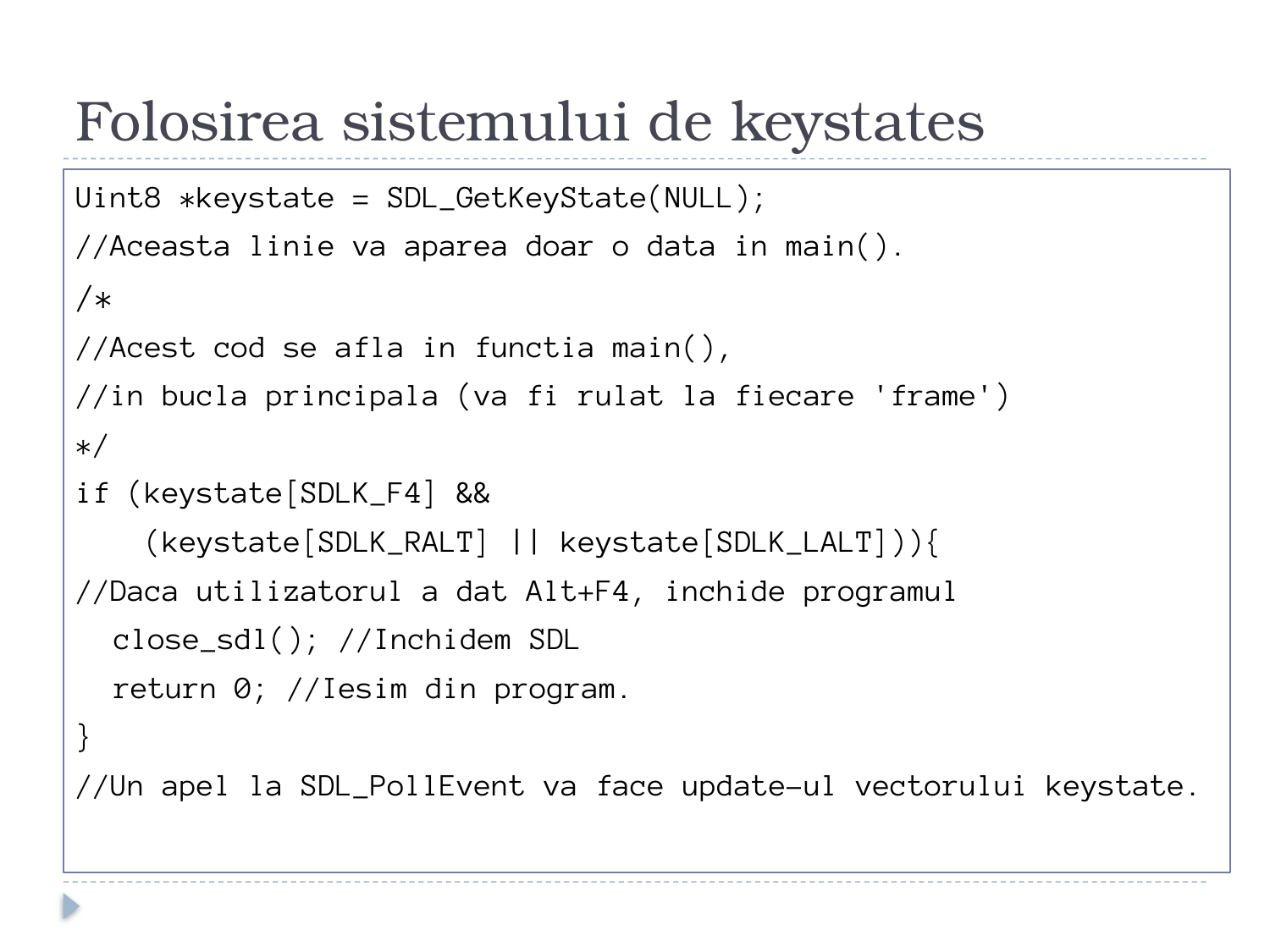

# Folosirea sistemului de keystates
Uint8 *keystate = SDL_GetKeyState(NULL);
//Aceasta linie va aparea doar o data in main().
/*
//Acest cod se afla in functia main(),
//in bucla principala (va fi rulat la fiecare 'frame')
*/
if (keystate[SDLK_F4] &&
    (keystate[SDLK_RALT] || keystate[SDLK_LALT])){
//Daca utilizatorul a dat Alt+F4, inchide programul
	close_sdl(); //Inchidem SDL
	return 0; //Iesim din program.
}
//Un apel la SDL_PollEvent va face update-ul vectorului keystate.